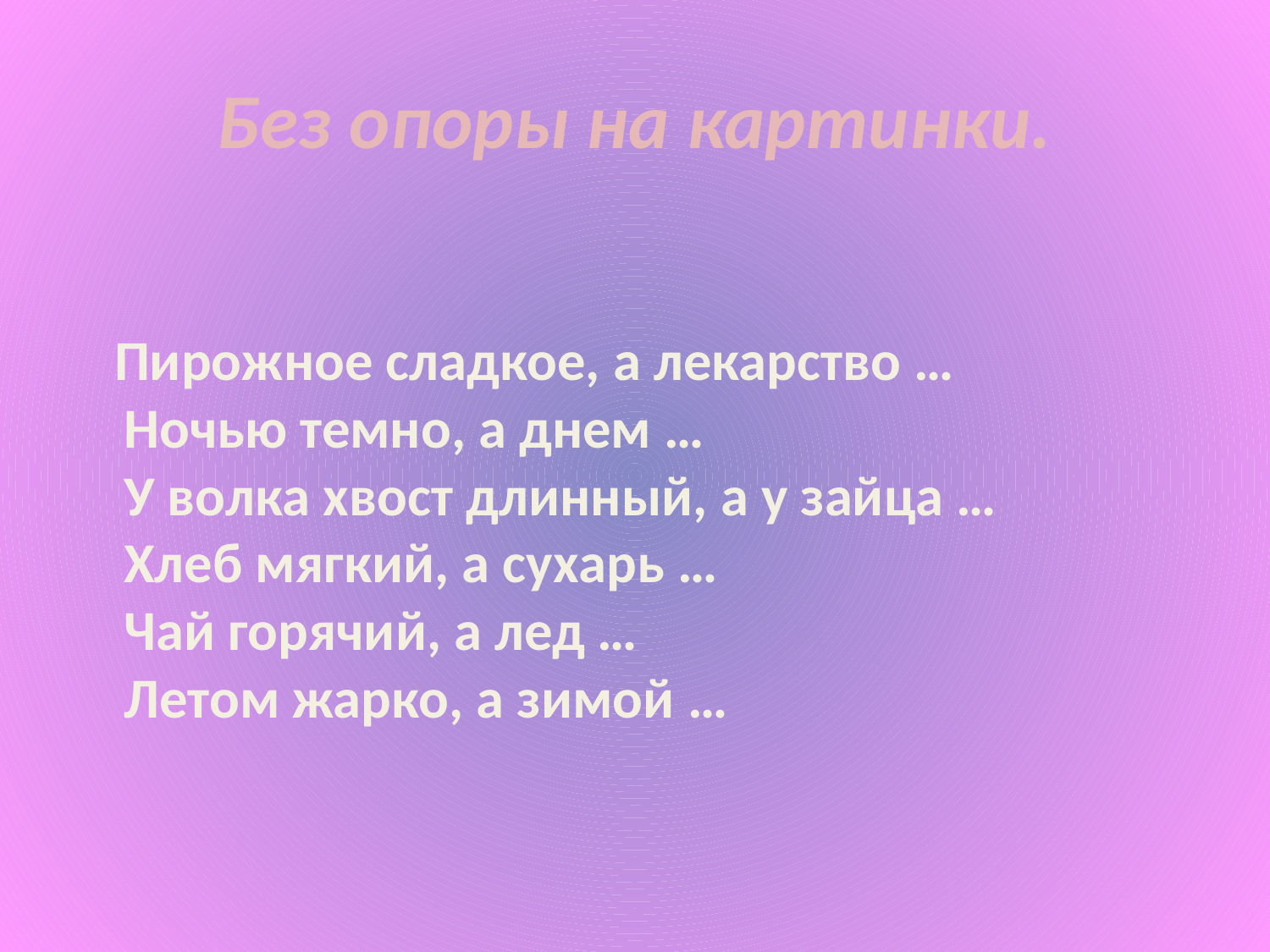

# Без опоры на картинки.
   Пирожное сладкое, а лекарство …
Ночью темно, а днем …
У волка хвост длинный, а у зайца …
Хлеб мягкий, а сухарь …
Чай горячий, а лед …
Летом жарко, а зимой …